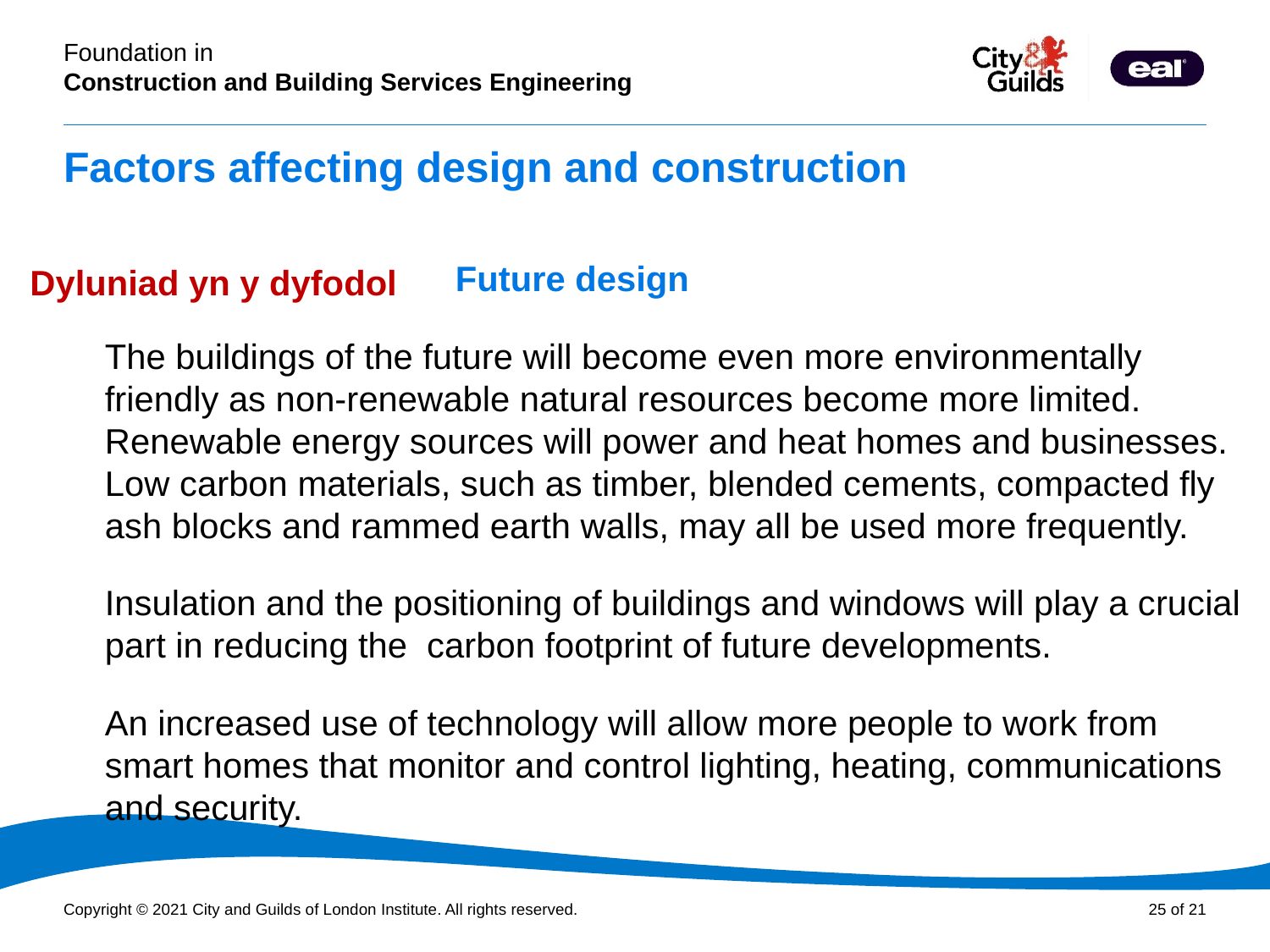

# Factors affecting design and construction
Dyluniad yn y dyfodol
                                    Future design
The buildings of the future will become even more environmentally friendly as non-renewable natural resources become more limited. Renewable energy sources will power and heat homes and businesses. Low carbon materials, such as timber, blended cements, compacted fly ash blocks and rammed earth walls, may all be used more frequently.
Insulation and the positioning of buildings and windows will play a crucial part in reducing the  carbon footprint of future developments.
An increased use of technology will allow more people to work from smart homes that monitor and control lighting, heating, communications and security.